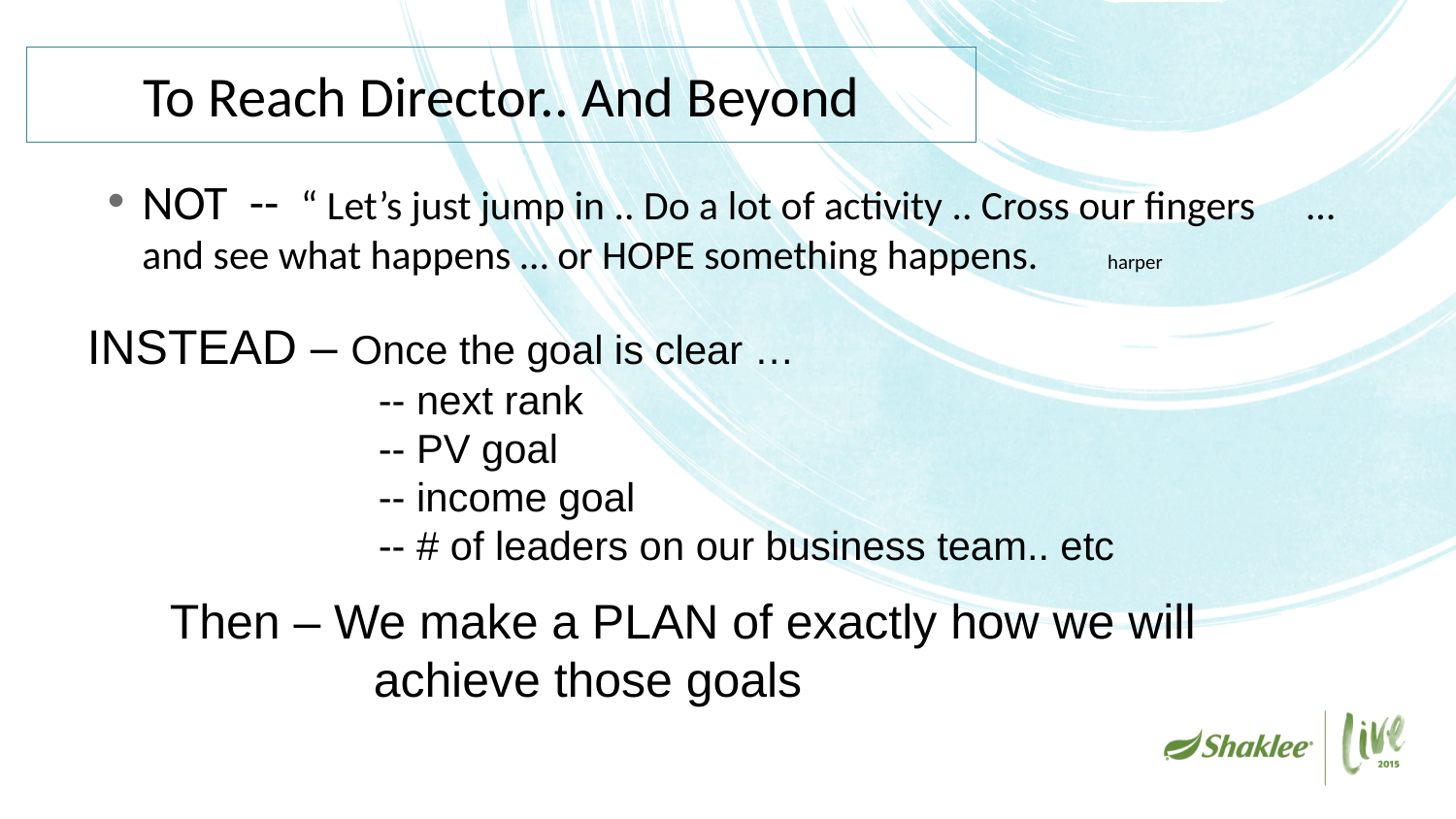

# To Reach Director.. And Beyond
NOT  --  “ Let’s just jump in .. Do a lot of activity .. Cross our fingers 	… and see what happens … or HOPE something happens.               harper
INSTEAD – Once the goal is clear …
		-- next rank
		-- PV goal
		-- income goal
		-- # of leaders on our business team.. etc

Then – We make a PLAN of exactly how we will achieve those goals